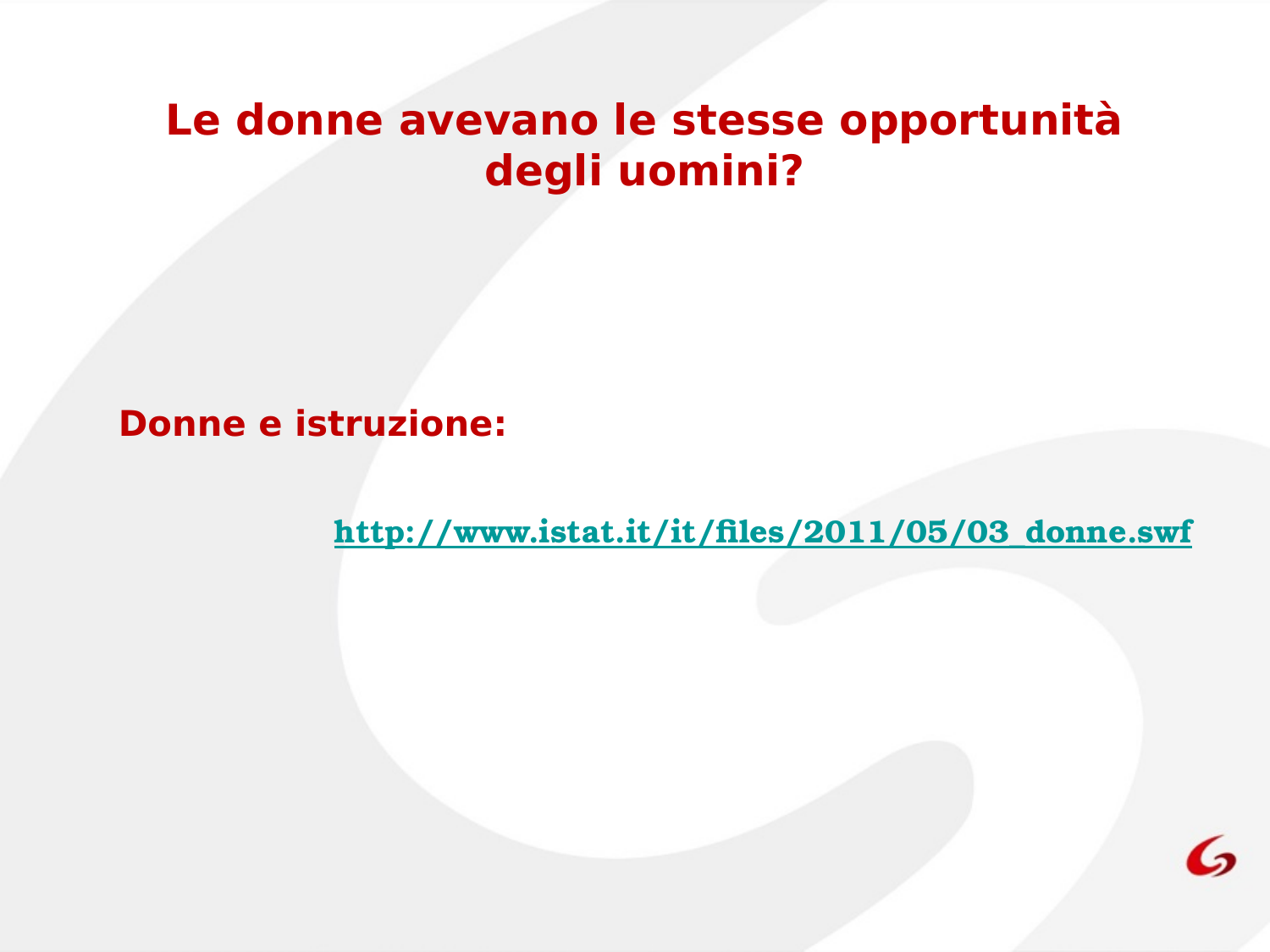

# Le donne avevano le stesse opportunità degli uomini?
Donne e istruzione:
http://www.istat.it/it/files/2011/05/03_donne.swf